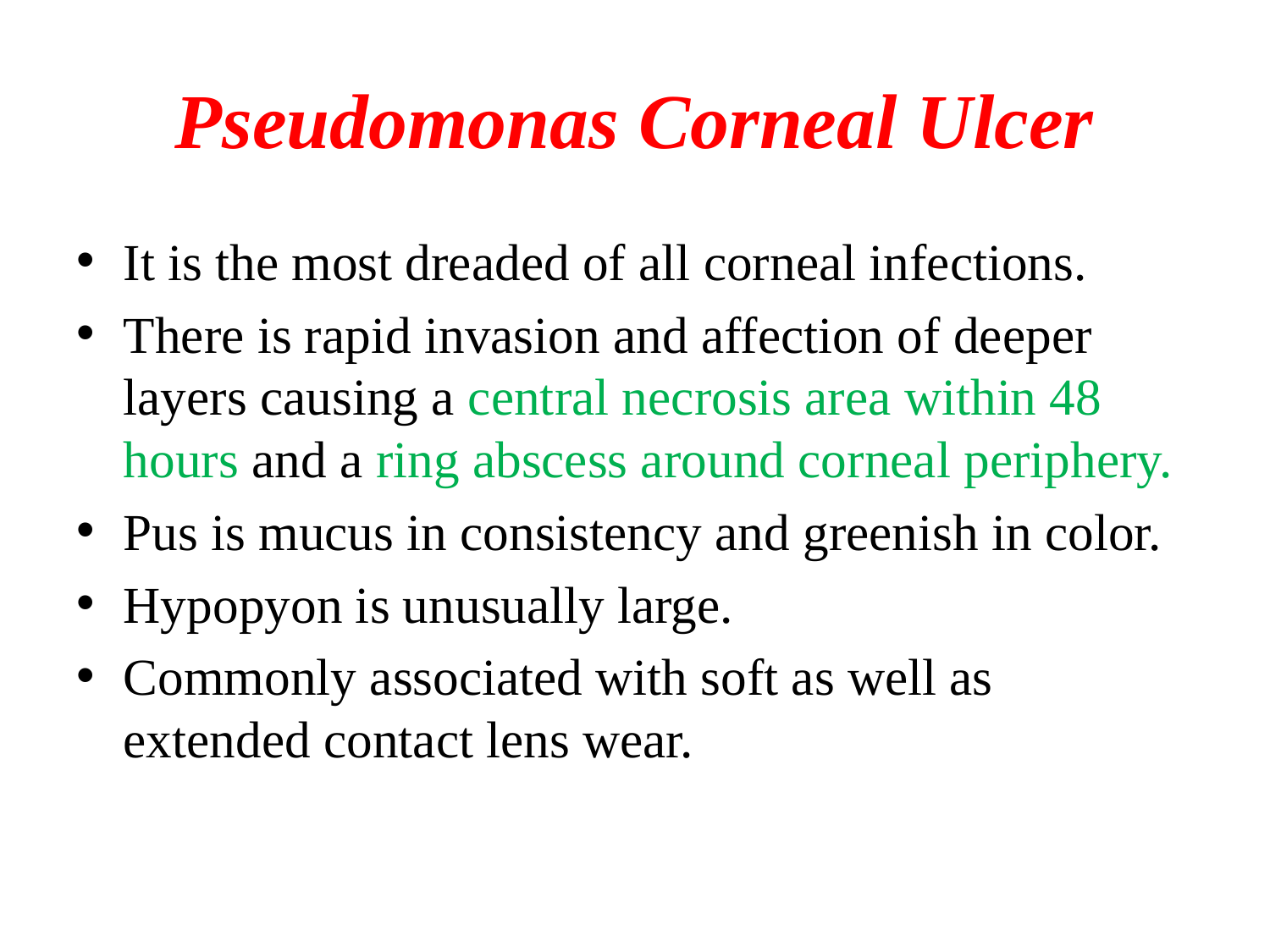

# Pseudomonas Corneal Ulcer
It is the most dreaded of all corneal infections.
There is rapid invasion and affection of deeper layers causing a central necrosis area within 48 hours and a ring abscess around corneal periphery.
Pus is mucus in consistency and greenish in color.
Hypopyon is unusually large.
Commonly associated with soft as well as extended contact lens wear.